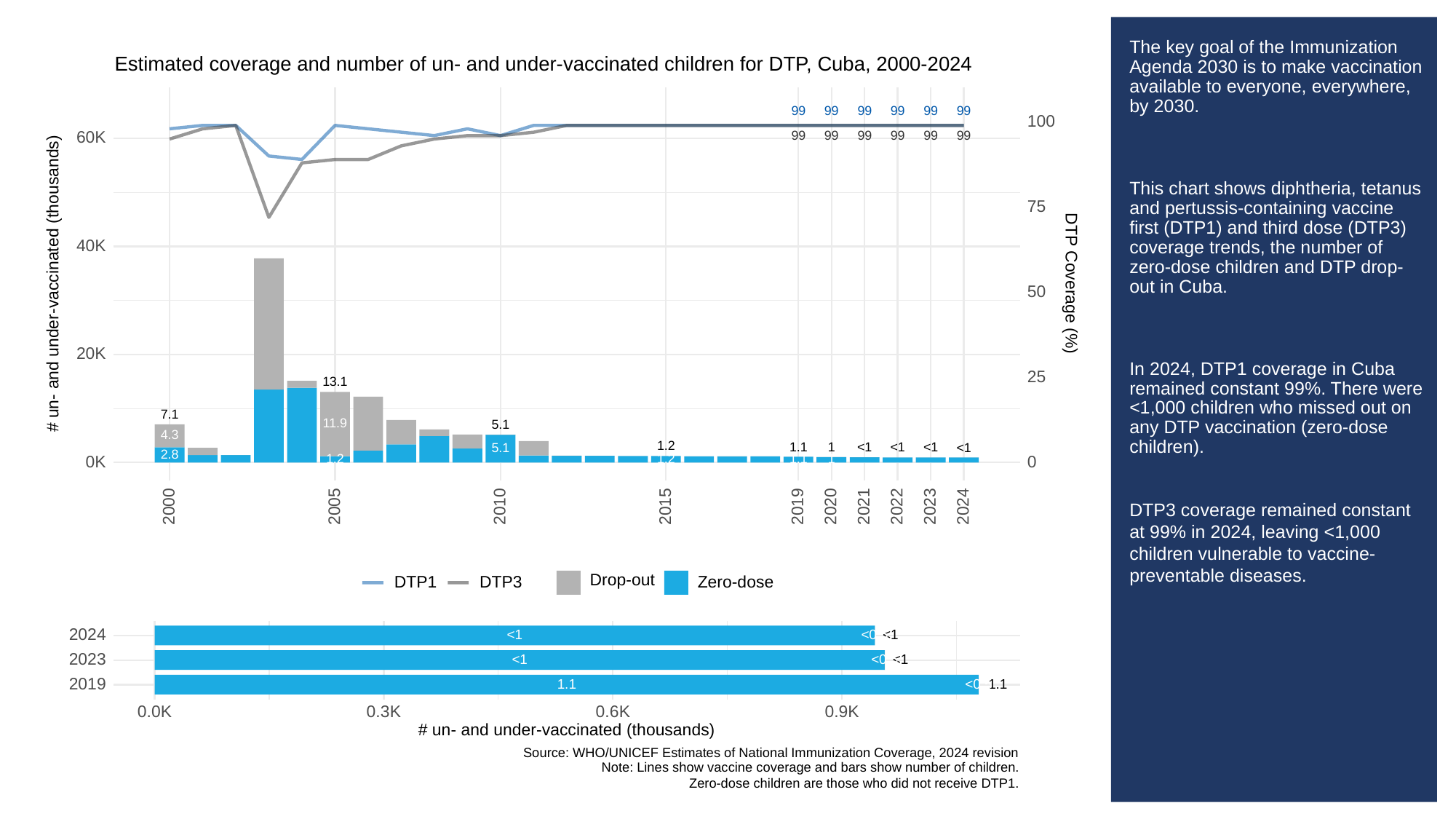

# The key goal of the Immunization Agenda 2030 is to make vaccination available to everyone, everywhere, by 2030.

This chart shows diphtheria, tetanus and pertussis-containing vaccine first (DTP1) and third dose (DTP3) coverage trends, the number of zero-dose children and DTP drop-out in Cuba.

In 2024, DTP1 coverage in Cuba remained constant 99%. There were <1,000 children who missed out on any DTP vaccination (zero-dose children).

DTP3 coverage remained constant at 99% in 2024, leaving <1,000 children vulnerable to vaccine-preventable diseases.

Estimated coverage and number of un- and under-vaccinated children for DTP, Cuba, 2000-2024

99
99
99
99
99
99
100

99
99
99
99
99
99
60K

75
40K

# un- and under-vaccinated (thousands)
DTP Coverage (%)
50

20K

25
13.1

7.1
11.9

5.1

4.3

1.2
1.1
1
<1
<1
<1
<1
5.1

2.8

1.2
1.2
1.1

1

0K
0

2023
2000
2005
2010
2015
2019
2020
2021
2022
2024

Drop-out
DTP3
Zero-dose
DTP1

2024
<0.5
<1
<1

2023
<0.5
<1
<1

2019
<0.5
1.1
1.1

0.3K
0.0K
0.6K
0.9K
# un- and under-vaccinated (thousands)
Source: WHO/UNICEF Estimates of National Immunization Coverage, 2024 revision
Note: Lines show vaccine coverage and bars show number of children.
Zero-dose children are those who did not receive DTP1.